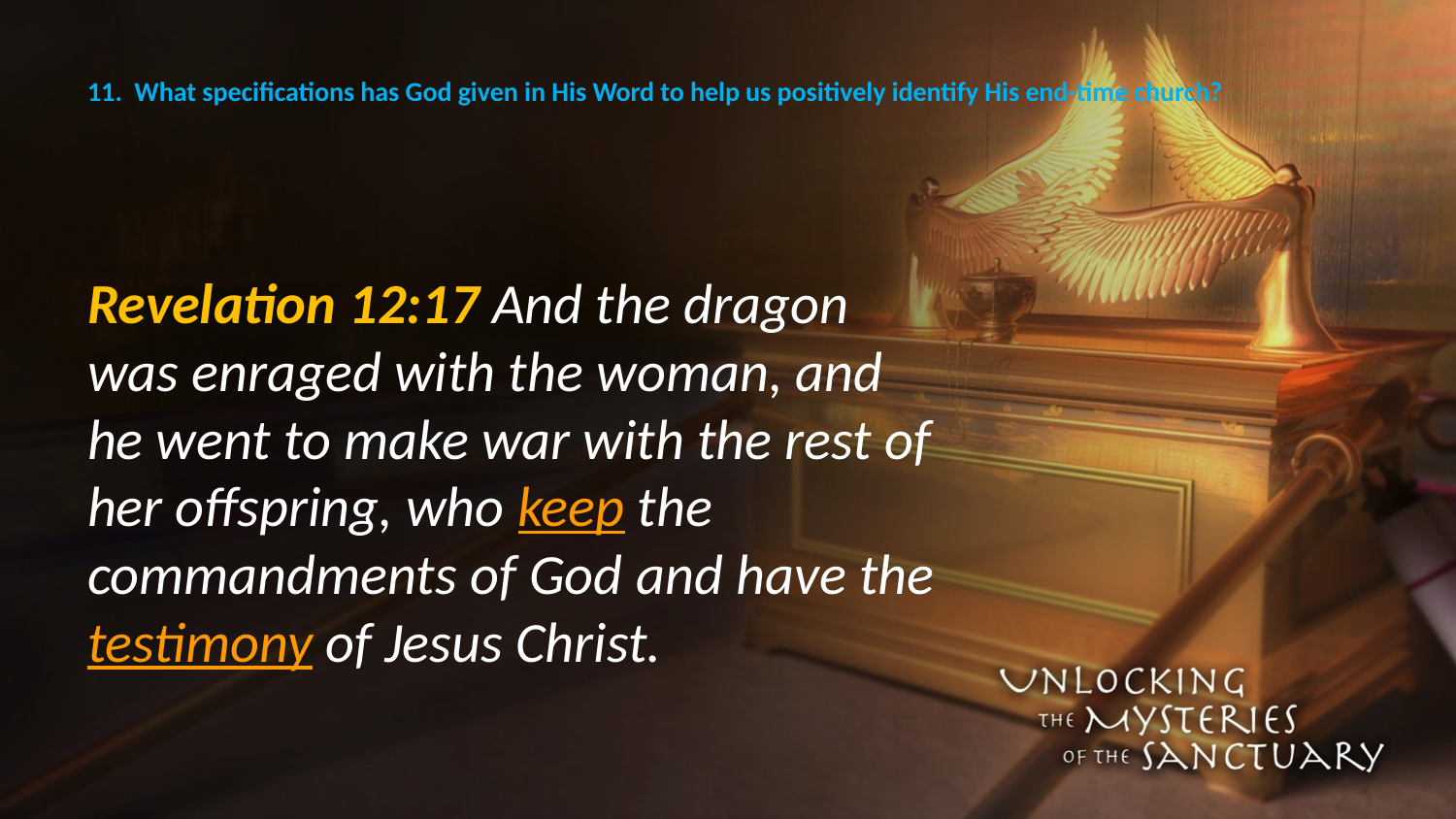

# 11.  What specifications has God given in His Word to help us positively identify His end-time church?

Revelation 12:17 And the dragon was enraged with the woman, and he went to make war with the rest of her offspring, who keep the commandments of God and have the testimony of Jesus Christ.